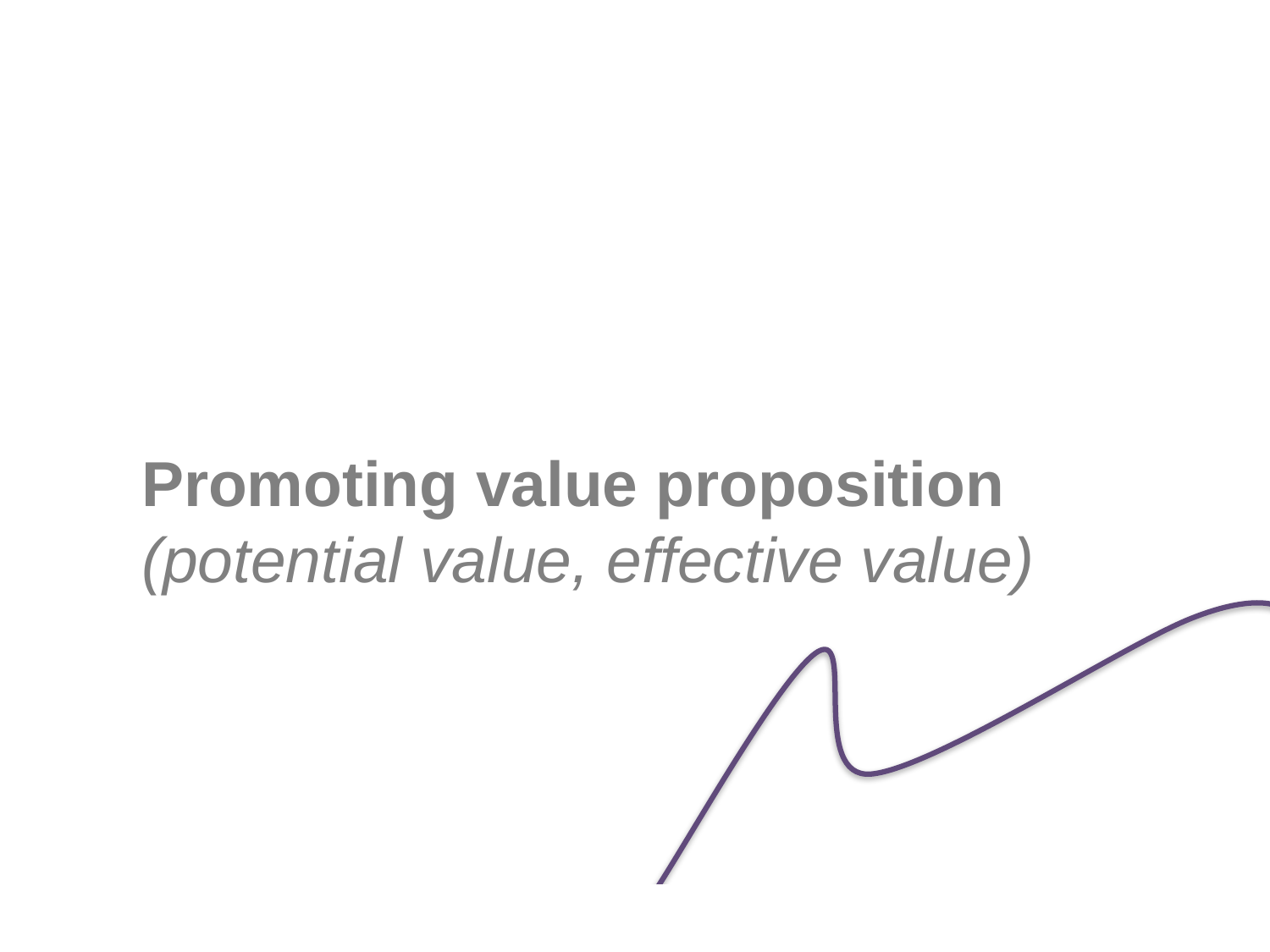

3b.
Promoting value proposition
(potential value, effective value)